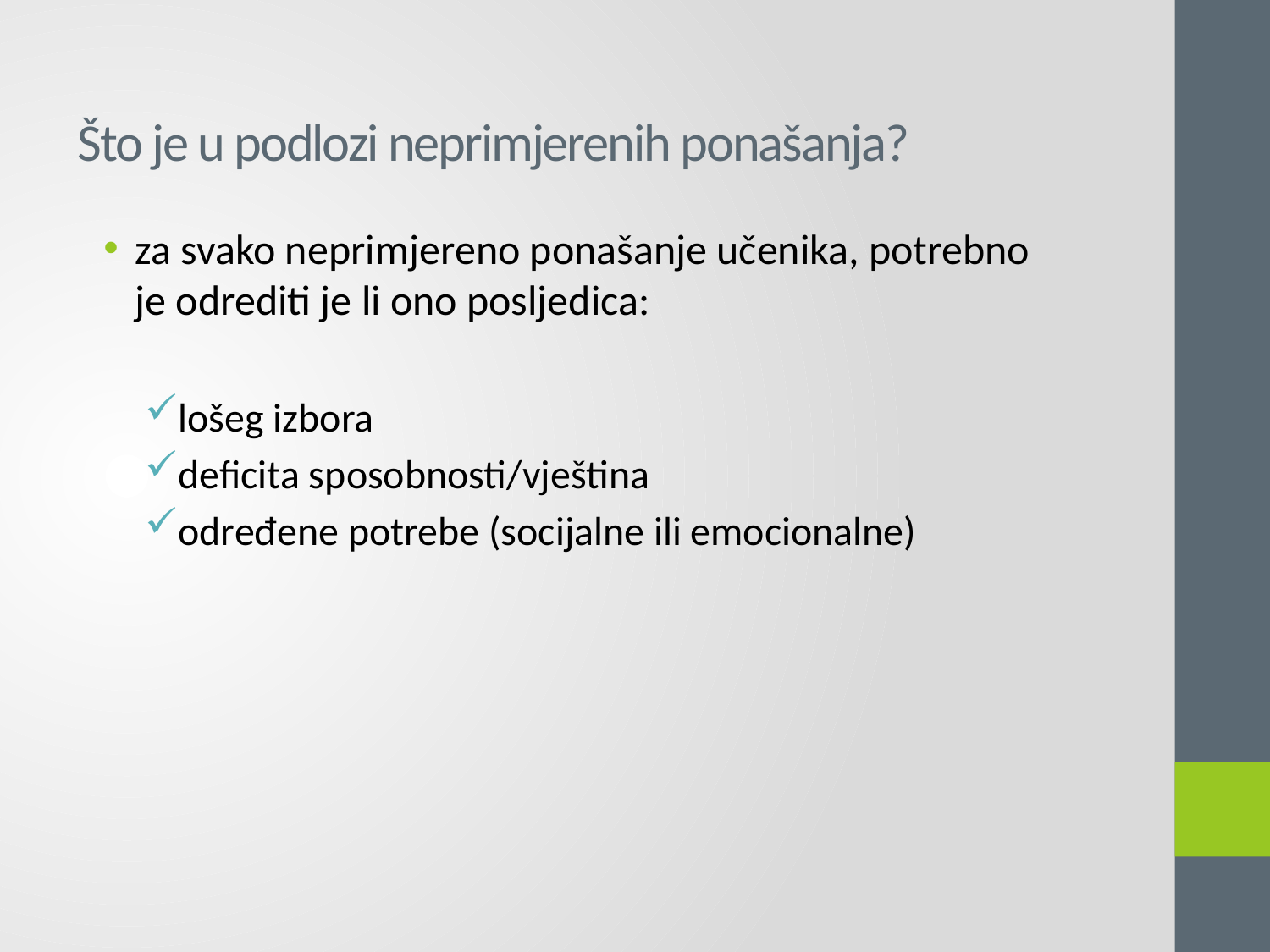

# Što je u podlozi neprimjerenih ponašanja?
za svako neprimjereno ponašanje učenika, potrebno je odrediti je li ono posljedica:

lošeg izbora
deficita sposobnosti/vještina
određene potrebe (socijalne ili emocionalne)